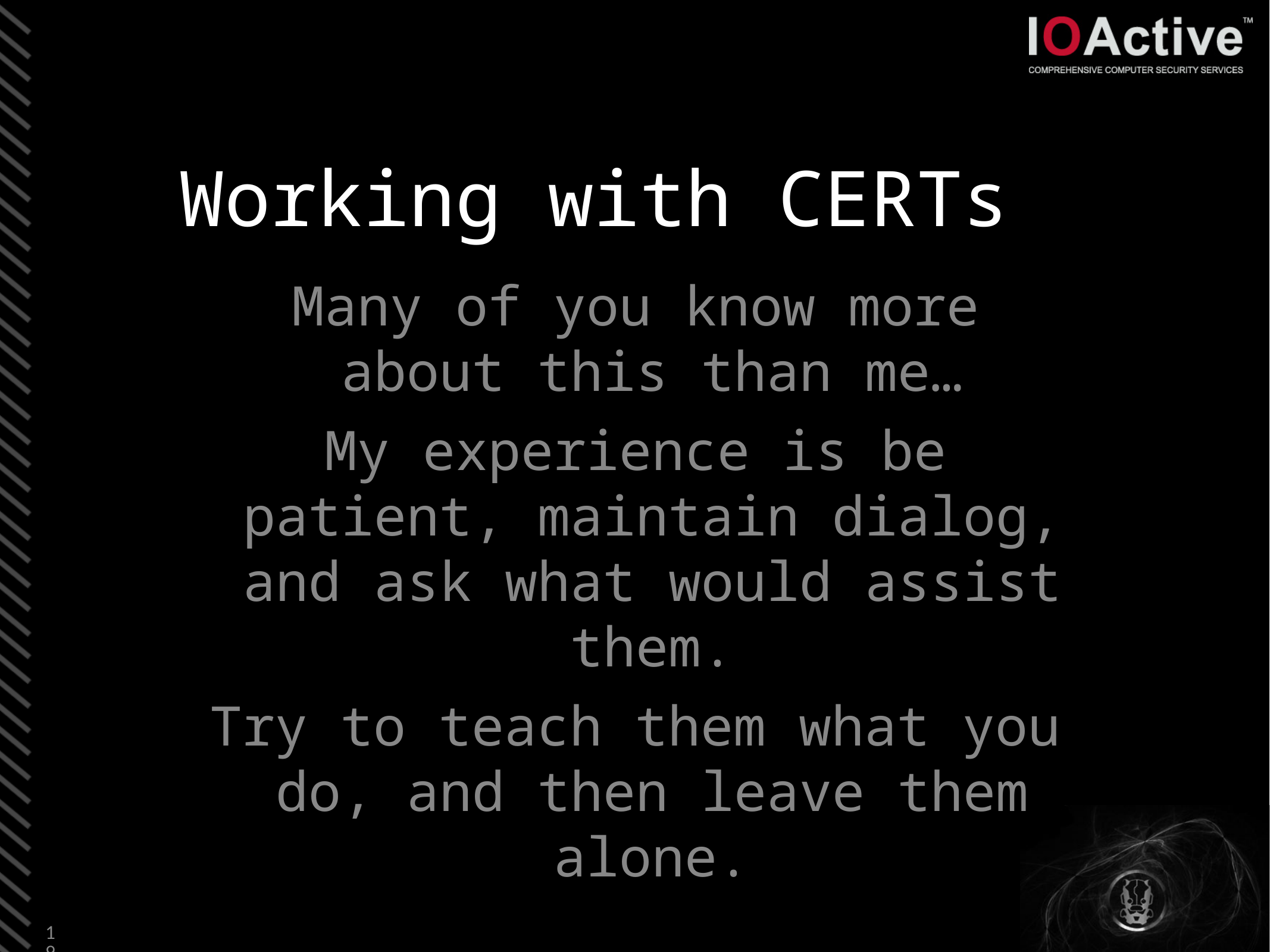

# Working with CERTs
Many of you know more about this than me…
My experience is be patient, maintain dialog, and ask what would assist them.
Try to teach them what you do, and then leave them alone.
19